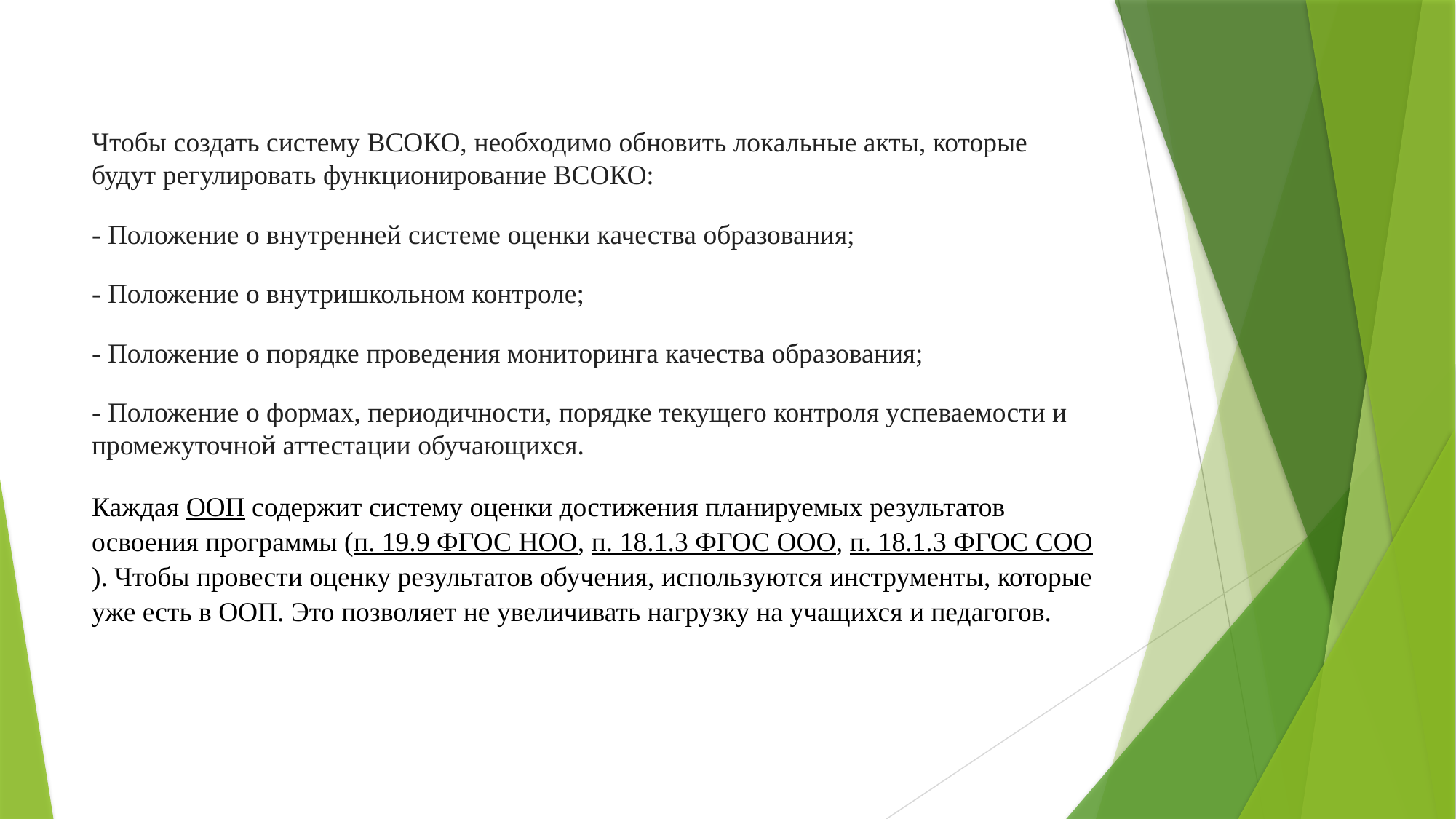

Чтобы создать систему ВСОКО, необходимо обновить локальные акты, которые будут регулировать функционирование ВСОКО:
- Положение о внутренней системе оценки качества образования;
- Положение о внутришкольном контроле;
- Положение о порядке проведения мониторинга качества образования;
- Положение о формах, периодичности, порядке текущего контроля успеваемости и промежуточной аттестации обучающихся.
Каждая ООП содержит систему оценки достижения планируемых результатов освоения программы (п. 19.9 ФГОС НОО, п. 18.1.3 ФГОС ООО, п. 18.1.3 ФГОС СОО). Чтобы провести оценку результатов обучения, используются инструменты, которые уже есть в ООП. Это позволяет не увеличивать нагрузку на учащихся и педагогов.